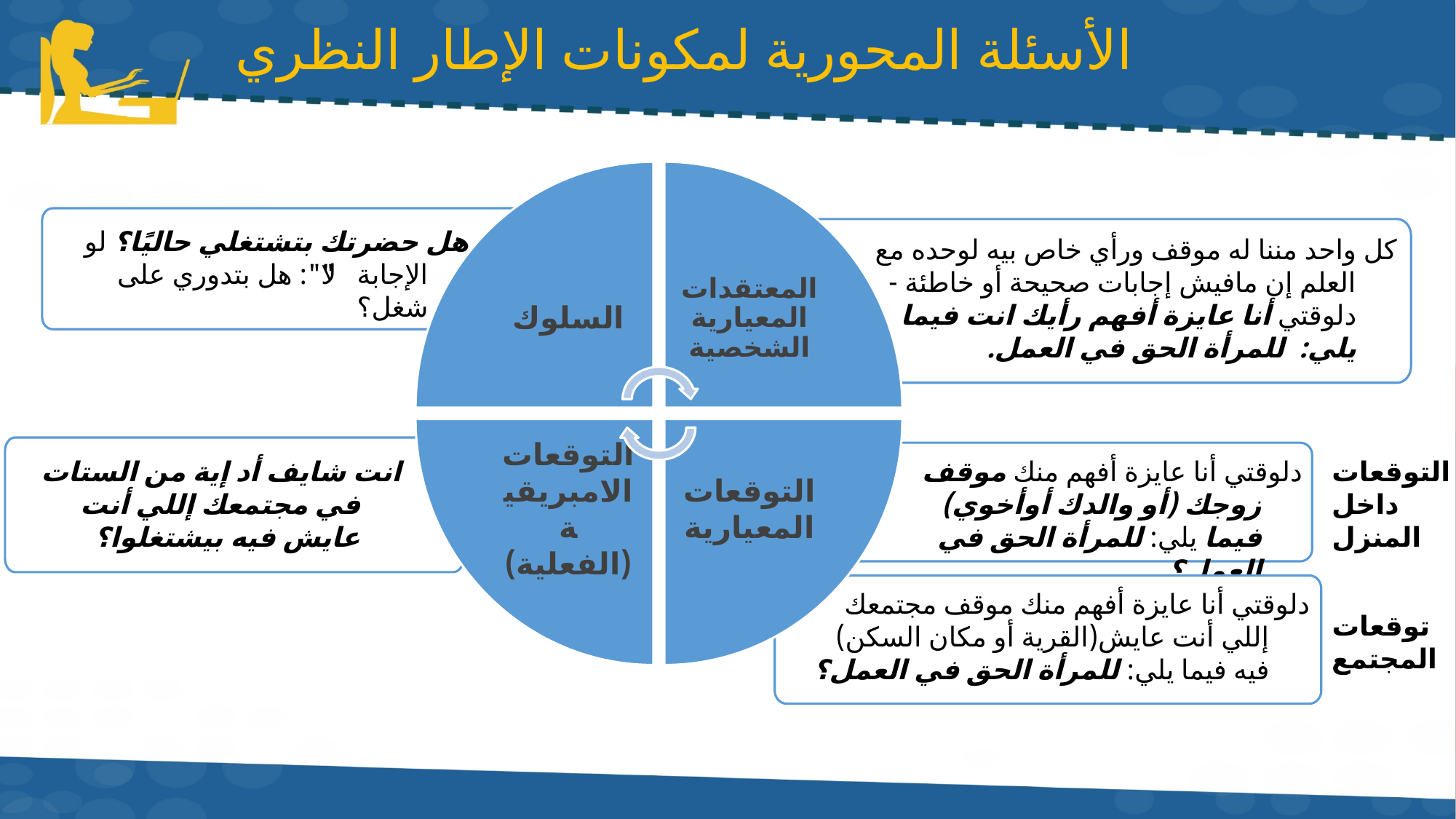

# الأسئلة المحورية لمكونات الإطار النظري
السلوك
المعتقدات المعيارية الشخصية

هل حضرتك بتشتغلي حاليًا؟ لو الإجابة "لا": هل بتدوري على شغل؟

كل واحد مننا له موقف ورأي خاص بيه لوحده مع العلم إن مافيش إجابات صحيحة أو خاطئة -دلوقتي أنا عايزة أفهم رأيك انت فيما يلي:  للمرأة الحق في العمل.

التوقعات المعيارية
التوقعات الامبريقية (الفعلية)

دلوقتي أنا عايزة أفهم منك موقف زوجك (أو والدك أوأخوي)  فيما يلي: للمرأة الحق في العمل؟
التوقعات داخل المنزل
انت شايف أد إية من الستات في مجتمعك إللي أنت عايش فيه بيشتغلوا؟

دلوقتي أنا عايزة أفهم منك موقف مجتمعك إللي أنت عايش(القرية أو مكان السكن) فيه فيما يلي: للمرأة الحق في العمل؟
توقعات المجتمع